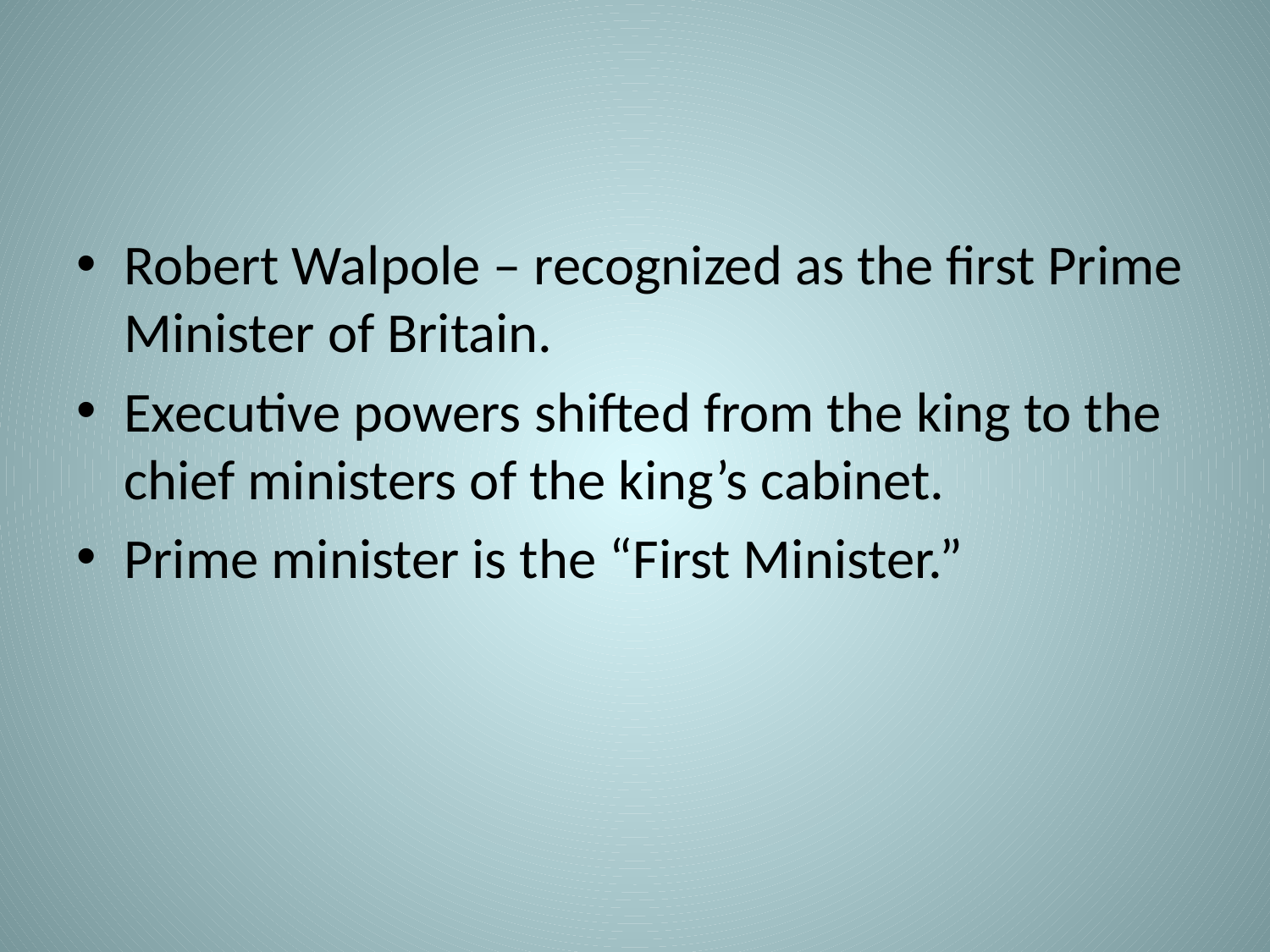

#
Robert Walpole – recognized as the first Prime Minister of Britain.
Executive powers shifted from the king to the chief ministers of the king’s cabinet.
Prime minister is the “First Minister.”